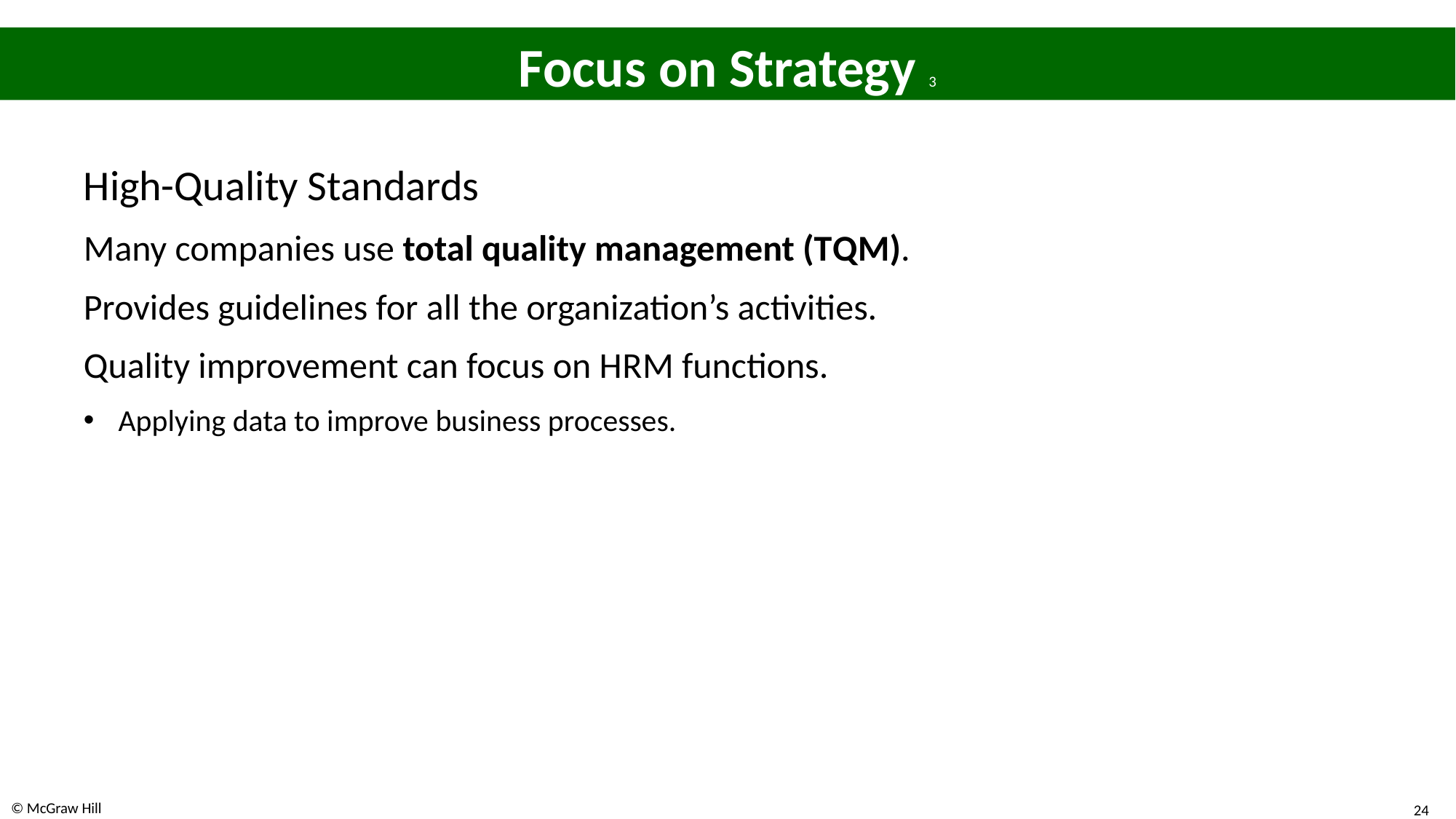

# Focus on Strategy 3
High-Quality Standards
Many companies use total quality management (T Q M).
Provides guidelines for all the organization’s activities.
Quality improvement can focus on H R M functions.
Applying data to improve business processes.